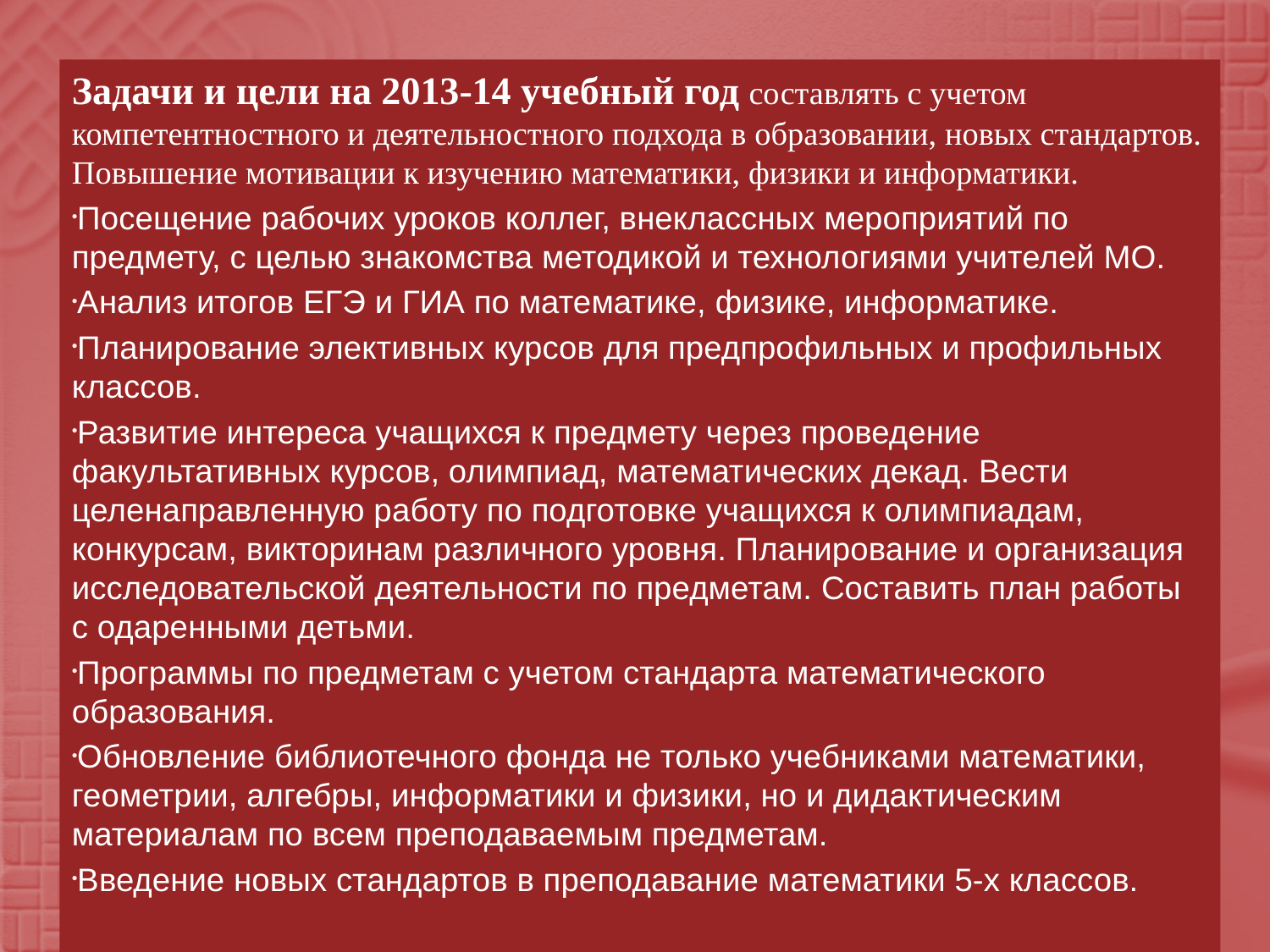

Задачи и цели на 2013-14 учебный год составлять с учетом компетентностного и деятельностного подхода в образовании, новых стандартов. Повышение мотивации к изучению математики, физики и информатики.
Посещение рабочих уроков коллег, внеклассных мероприятий по предмету, с целью знакомства методикой и технологиями учителей МО.
Анализ итогов ЕГЭ и ГИА по математике, физике, информатике.
Планирование элективных курсов для предпрофильных и профильных классов.
Развитие интереса учащихся к предмету через проведение факультативных курсов, олимпиад, математических декад. Вести целенаправленную работу по подготовке учащихся к олимпиадам, конкурсам, викторинам различного уровня. Планирование и организация исследовательской деятельности по предметам. Составить план работы с одаренными детьми.
Программы по предметам с учетом стандарта математического образования.
Обновление библиотечного фонда не только учебниками математики, геометрии, алгебры, информатики и физики, но и дидактическим материалам по всем преподаваемым предметам.
Введение новых стандартов в преподавание математики 5-х классов.